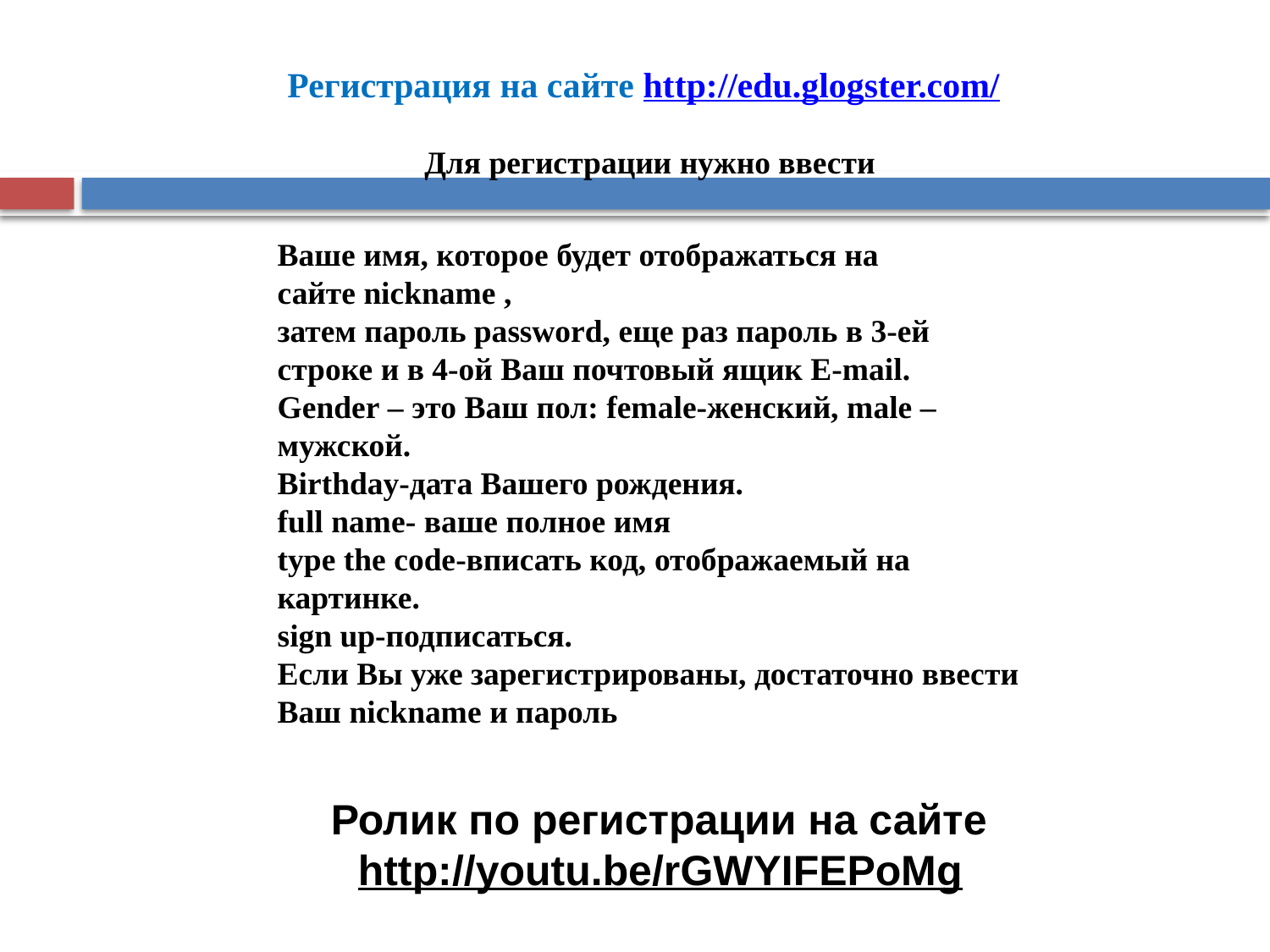

Регистрация на сайте http://edu.glogster.com/
Для регистрации нужно ввести
Ваше имя, которое будет отображаться на сайте nickname , 
затем пароль password, еще раз пароль в 3-ей строке и в 4-ой Ваш почтовый ящик E-mail.
Gender – это Ваш пол: female-женский, male – мужской.
Birthday-дата Вашего рождения.
full name- ваше полное имя
type the code-вписать код, отображаемый на картинке.
sign up-подписаться.
Если Вы уже зарегистрированы, достаточно ввести Ваш nickname и пароль
Ролик по регистрации на сайте http://youtu.be/rGWYIFEPoMg